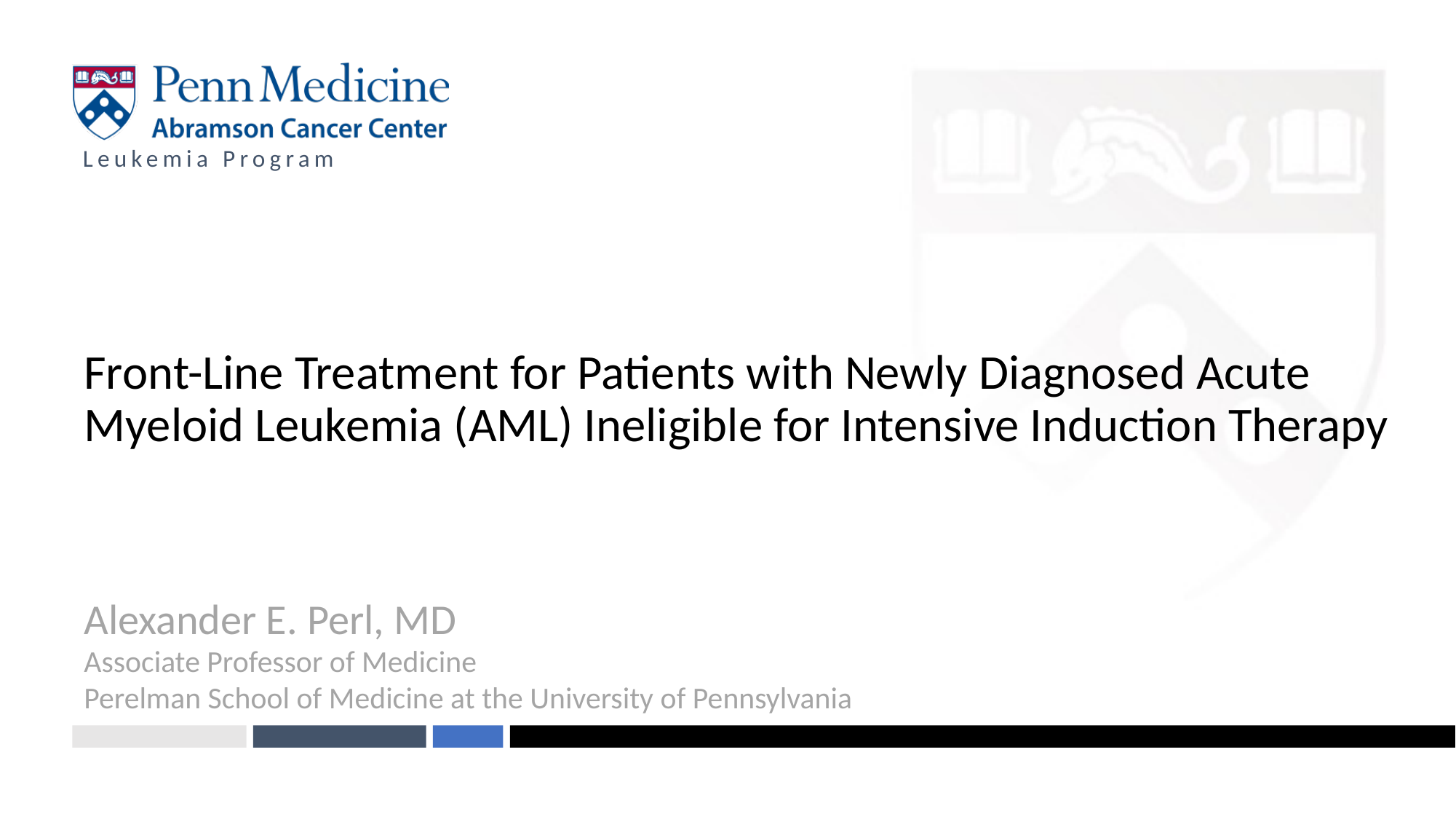

Leukemia Program
# Front-Line Treatment for Patients with Newly Diagnosed Acute Myeloid Leukemia (AML) Ineligible for Intensive Induction Therapy

Alexander E. Perl, MD
Associate Professor of Medicine
Perelman School of Medicine at the University of Pennsylvania